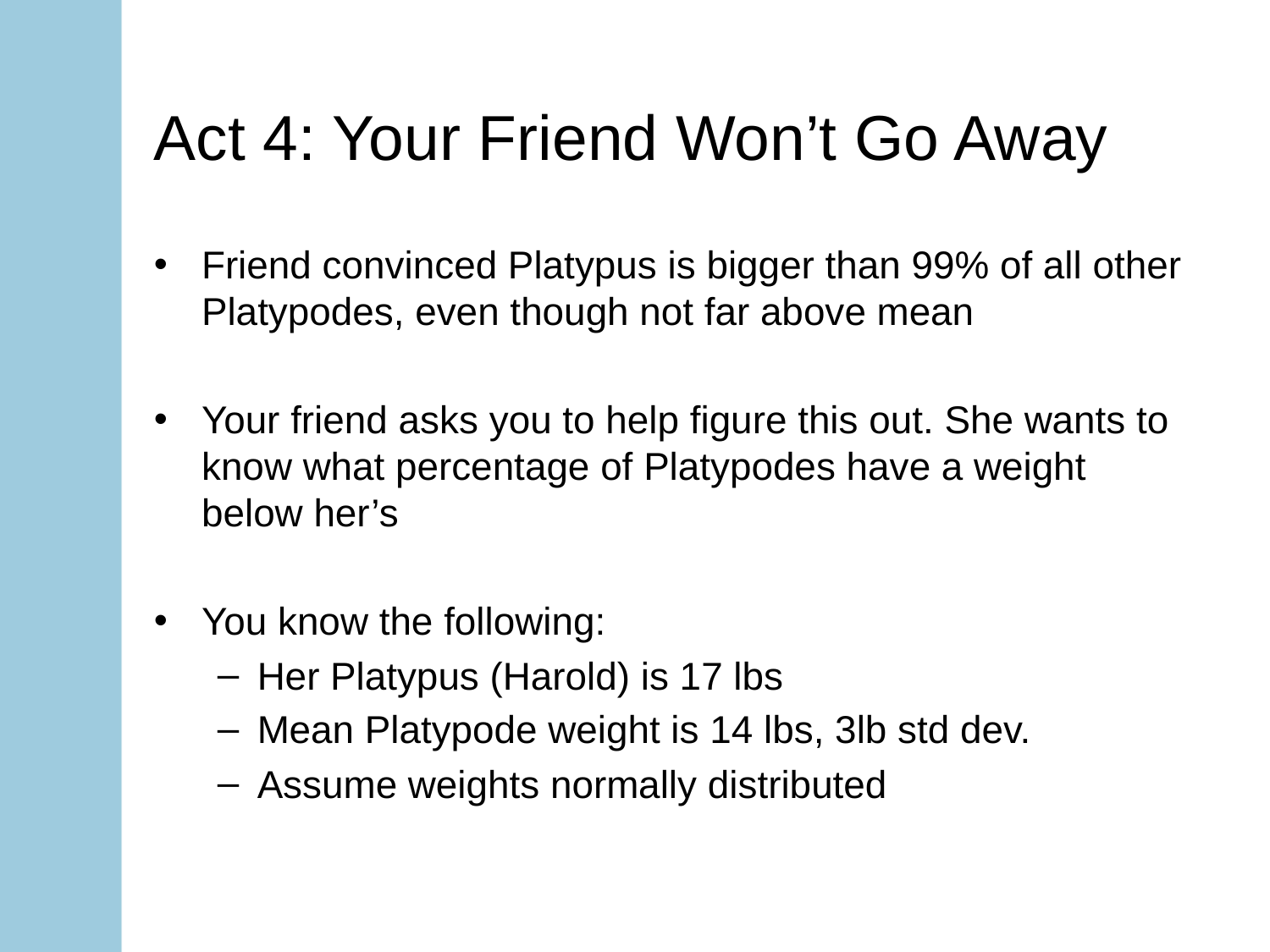

# Act 4: Your Friend Won’t Go Away
Friend convinced Platypus is bigger than 99% of all other Platypodes, even though not far above mean

Your friend asks you to help figure this out. She wants to know what percentage of Platypodes have a weight below her’s

You know the following:
Her Platypus (Harold) is 17 lbs
Mean Platypode weight is 14 lbs, 3lb std dev.
Assume weights normally distributed